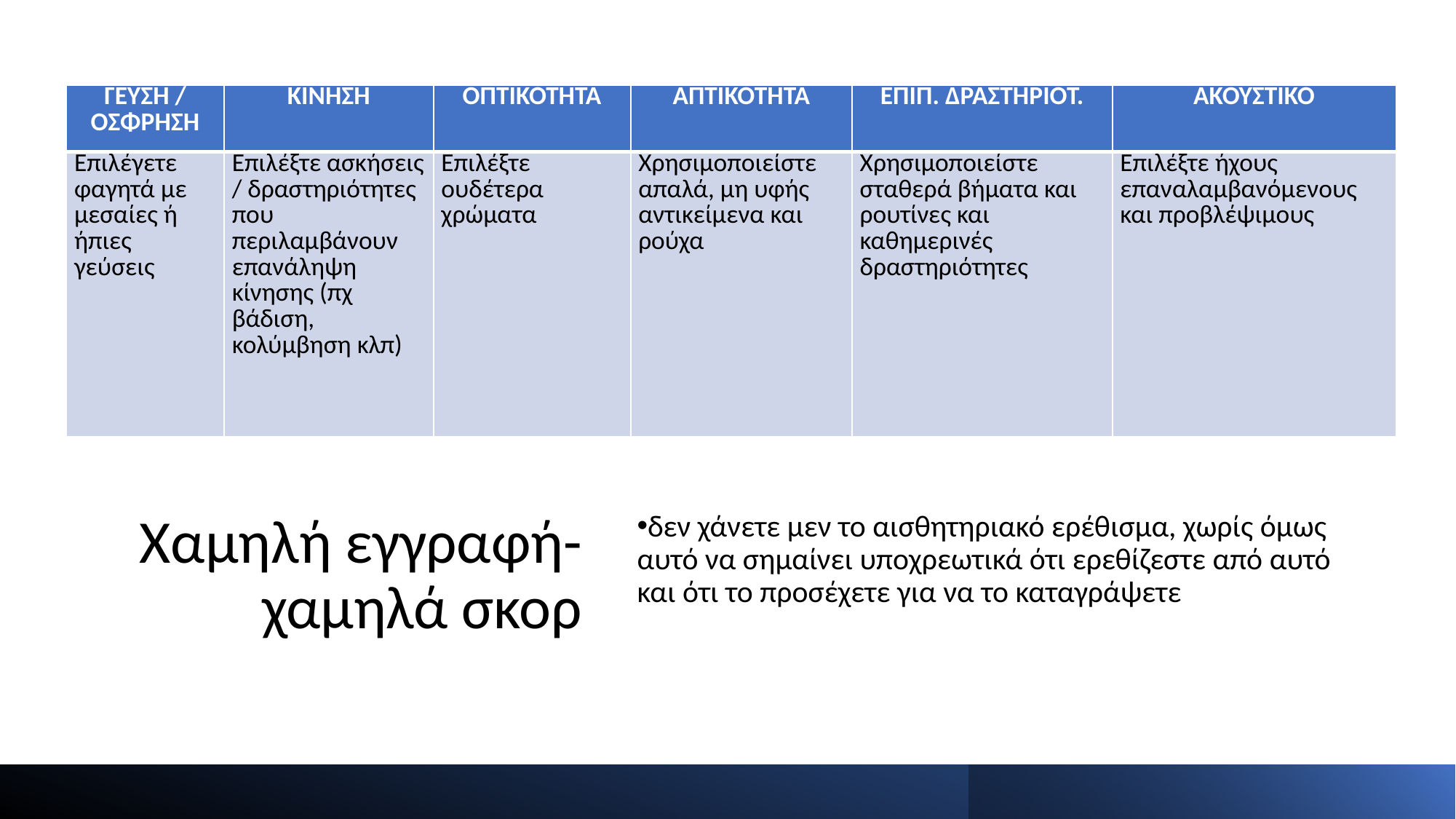

| ΓΕΥΣΗ / ΟΣΦΡΗΣΗ | ΚΙΝΗΣΗ | ΟΠΤΙΚΟΤΗΤΑ | ΑΠΤΙΚΟΤΗΤΑ | ΕΠΙΠ. ΔΡΑΣΤΗΡΙΟΤ. | ΑΚΟΥΣΤΙΚΟ |
| --- | --- | --- | --- | --- | --- |
| Επιλέγετε φαγητά με μεσαίες ή ήπιες γεύσεις | Επιλέξτε ασκήσεις / δραστηριότητες που περιλαμβάνουν επανάληψη κίνησης (πχ βάδιση, κολύμβηση κλπ) | Επιλέξτε ουδέτερα χρώματα | Χρησιμοποιείστε απαλά, μη υφής αντικείμενα και ρούχα | Χρησιμοποιείστε σταθερά βήματα και ρουτίνες και καθημερινές δραστηριότητες | Επιλέξτε ήχους επαναλαμβανόμενους και προβλέψιμους |
# Χαμηλή εγγραφή- χαμηλά σκορ
δεν χάνετε μεν το αισθητηριακό ερέθισμα, χωρίς όμως αυτό να σημαίνει υποχρεωτικά ότι ερεθίζεστε από αυτό και ότι το προσέχετε για να το καταγράψετε